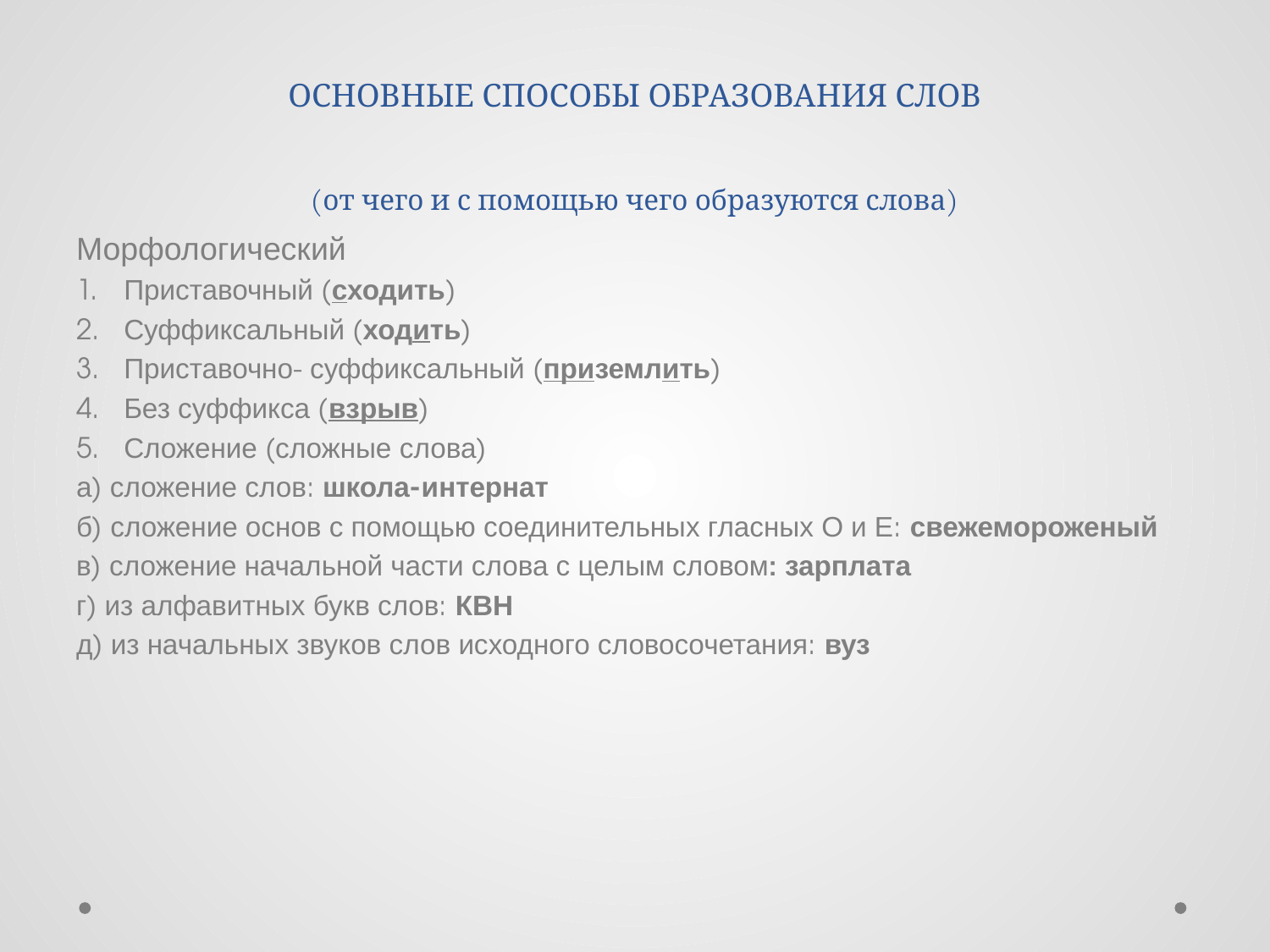

# ОСНОВНЫЕ СПОСОБЫ ОБРАЗОВАНИЯ СЛОВ (от чего и с помощью чего образуются слова)
Морфологический
Приставочный (сходить)
Суффиксальный (ходить)
Приставочно- суффиксальный (приземлить)
Без суффикса (взрыв)
Сложение (сложные слова)
а) сложение слов: школа-интернат
б) сложение основ с помощью соединительных гласных О и Е: свежемороженый
в) сложение начальной части слова с целым словом: зарплата
г) из алфавитных букв слов: КВН
д) из начальных звуков слов исходного словосочетания: вуз